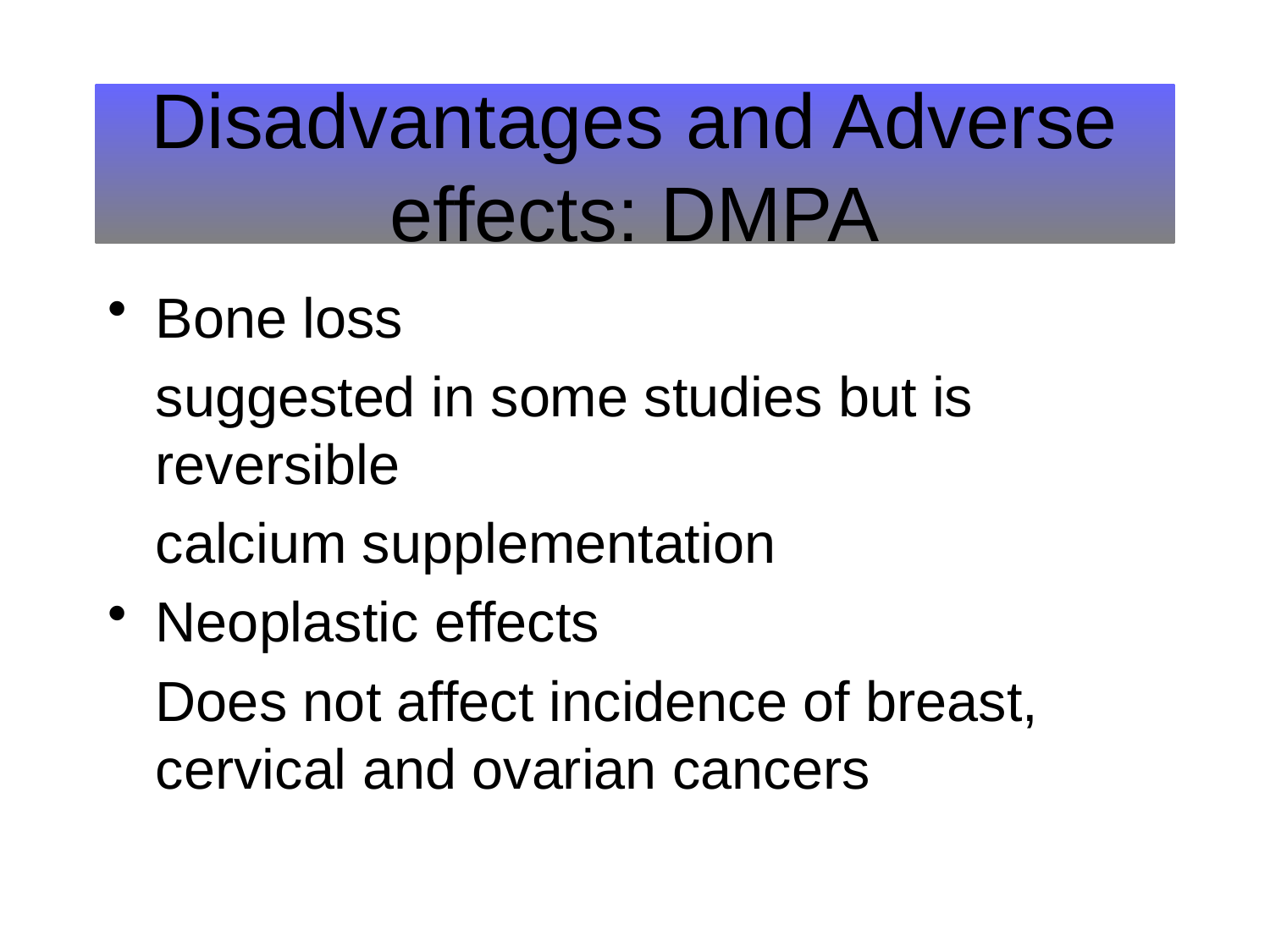

# Disadvantages and Adverse effects: DMPA
Bone loss
	suggested in some studies but is reversible
	calcium supplementation
Neoplastic effects
	Does not affect incidence of breast, cervical and ovarian cancers